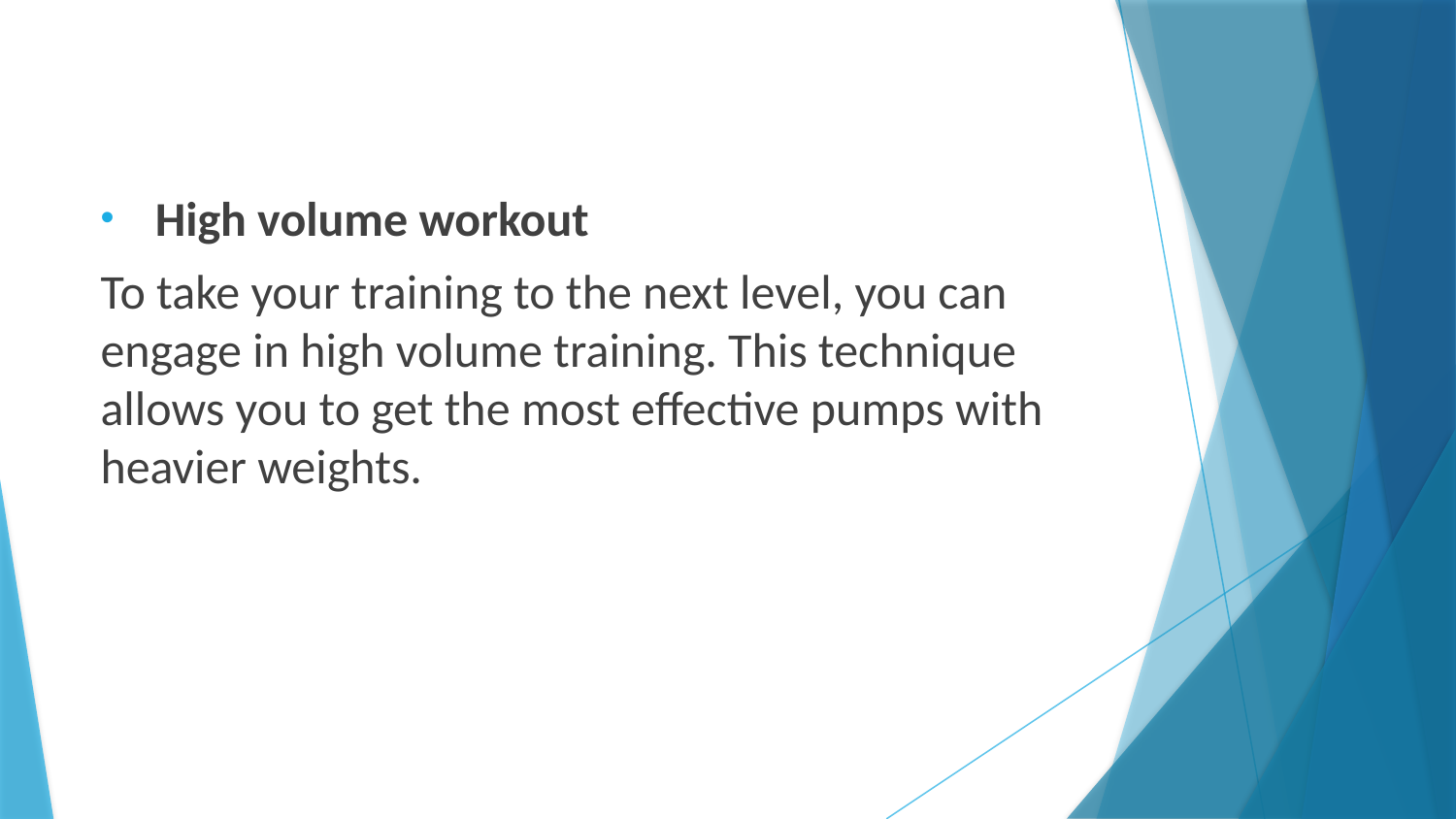

High volume workout
To take your training to the next level, you can engage in high volume training. This technique allows you to get the most effective pumps with heavier weights.